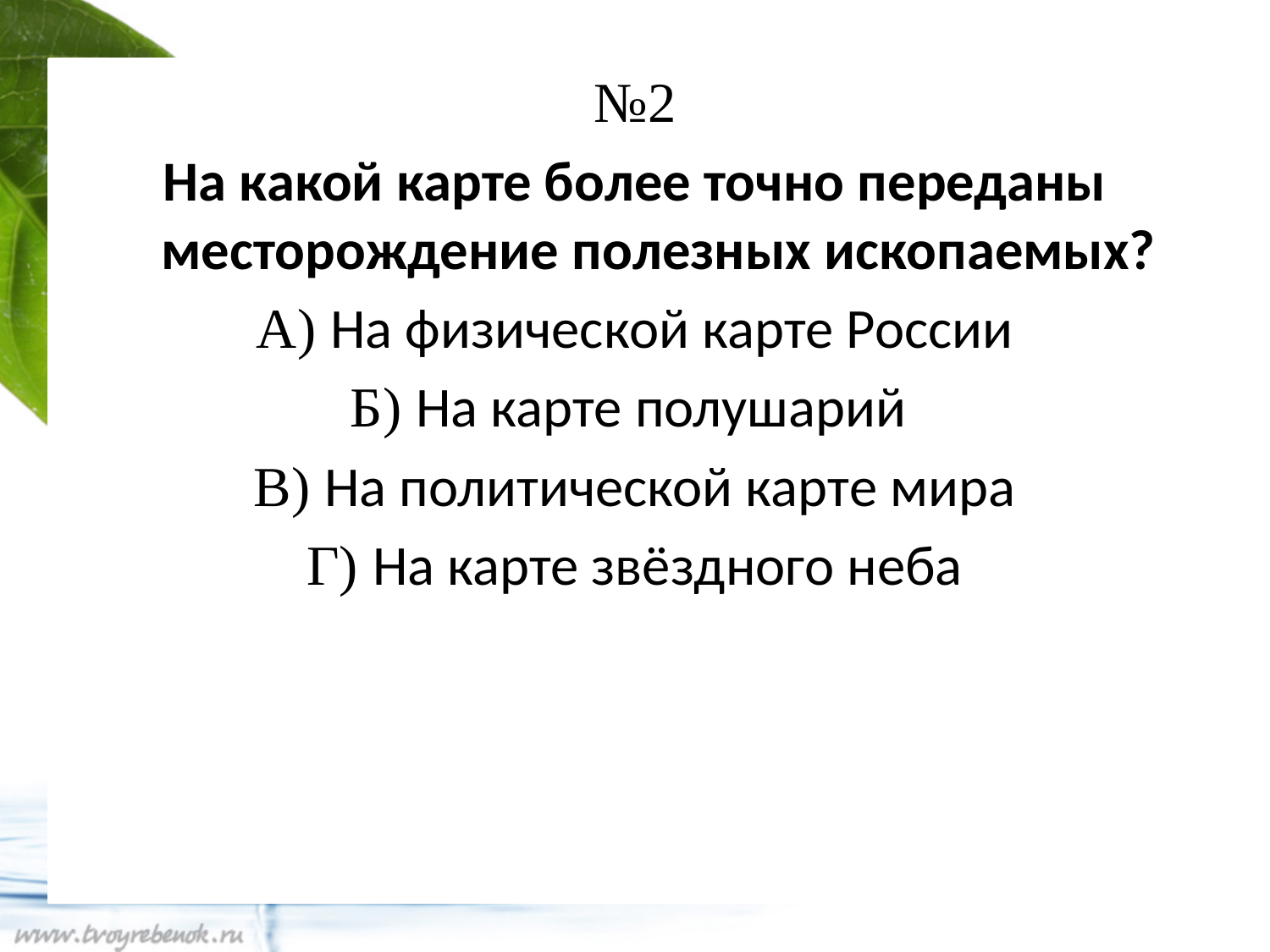

#
№2
На какой карте более точно переданы месторождение полезных ископаемых?
А) На физической карте России
Б) На карте полушарий
В) На политической карте мира
Г) На карте звёздного неба